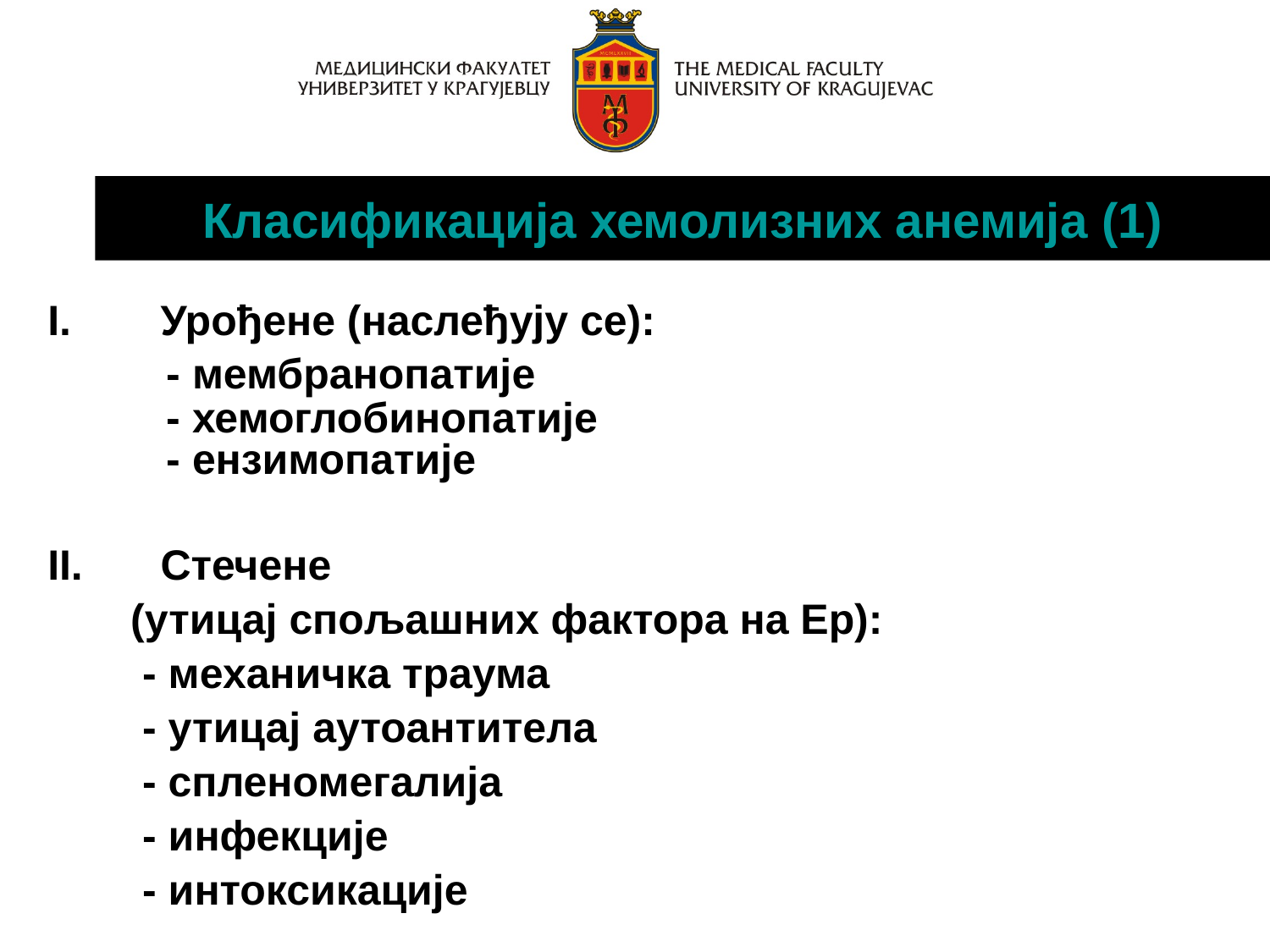

Класификација хемолизних анемија (1)
Урођене (наслеђују се):
          - мембранопатије
          - хемоглобинопатије
          - ензимопатије

Стечене
       (утицај спољашних фактора на Ер):
        - механичка траума
        - утицај аутоантитела
        - спленомегалија
        - инфекције
        - интоксикације